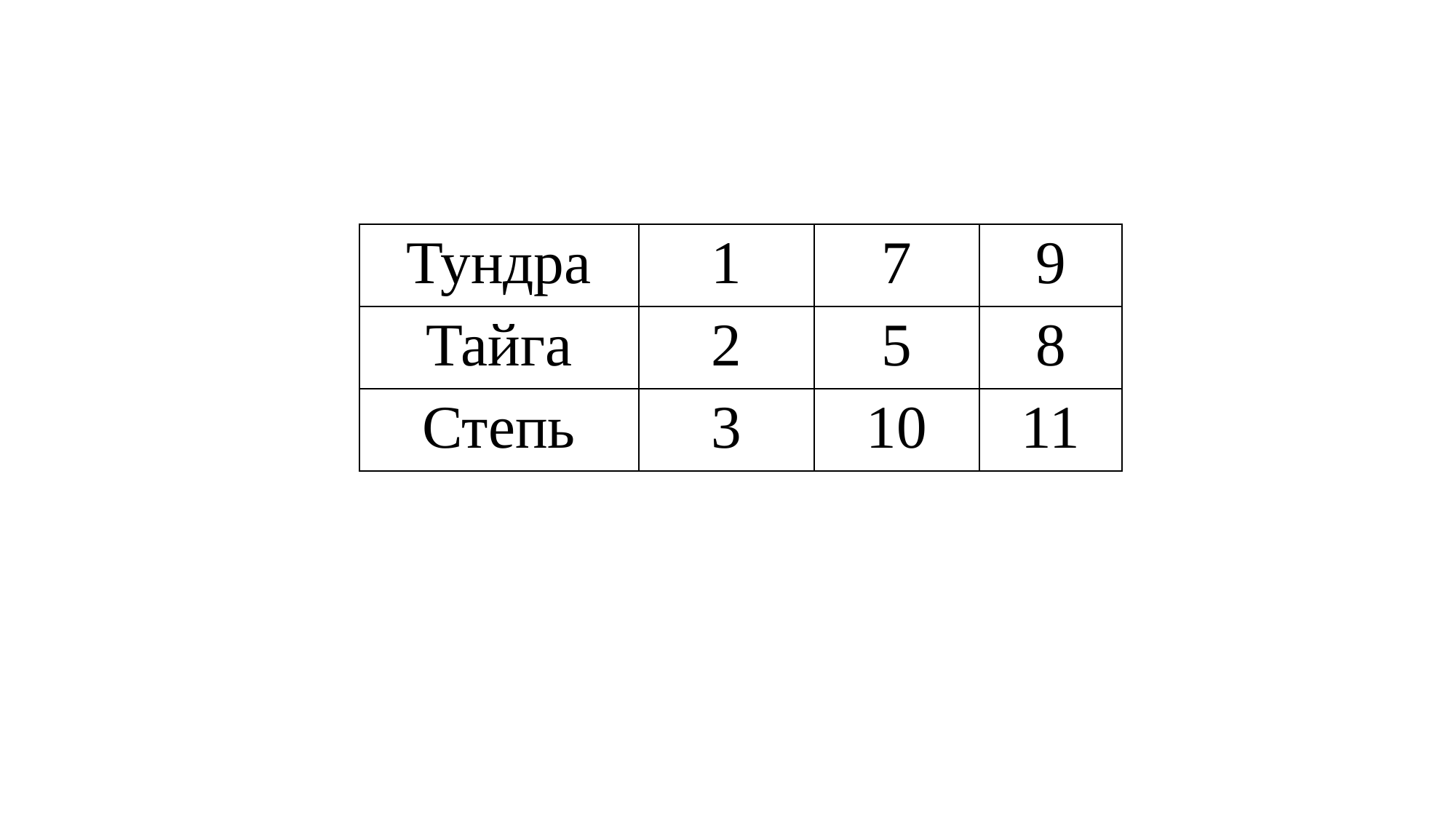

| Тундра | 1 | 7 | 9 |
| --- | --- | --- | --- |
| Тайга | 2 | 5 | 8 |
| Степь | 3 | 10 | 11 |